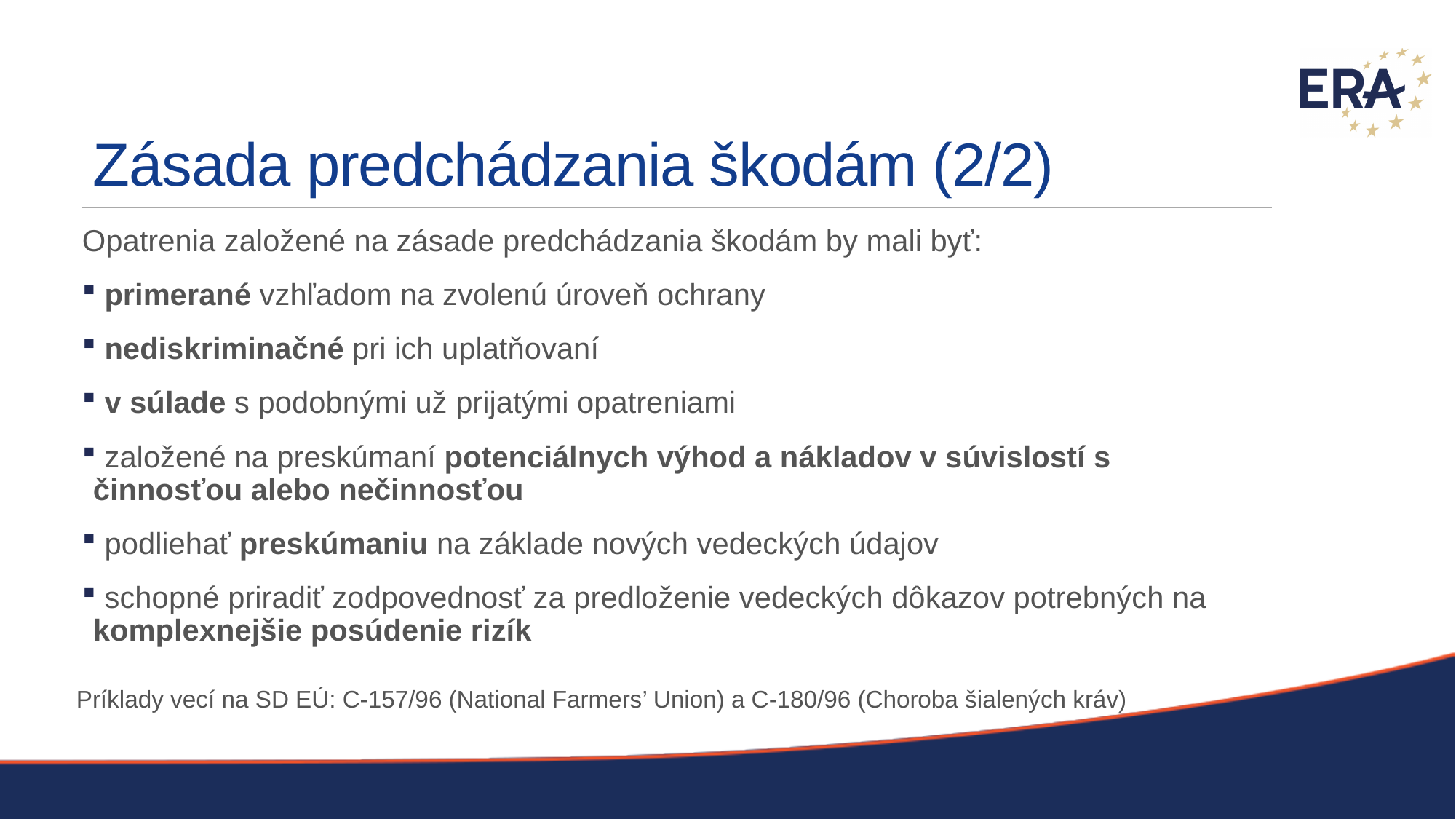

# Zásada predchádzania škodám (2/2)
Opatrenia založené na zásade predchádzania škodám by mali byť:
 primerané vzhľadom na zvolenú úroveň ochrany
 nediskriminačné pri ich uplatňovaní
 v súlade s podobnými už prijatými opatreniami
 založené na preskúmaní potenciálnych výhod a nákladov v súvislostí s činnosťou alebo nečinnosťou
 podliehať preskúmaniu na základe nových vedeckých údajov
 schopné priradiť zodpovednosť za predloženie vedeckých dôkazov potrebných na komplexnejšie posúdenie rizík

Príklady vecí na SD EÚ: C-157/96 (National Farmers’ Union) a C-180/96 (Choroba šialených kráv)